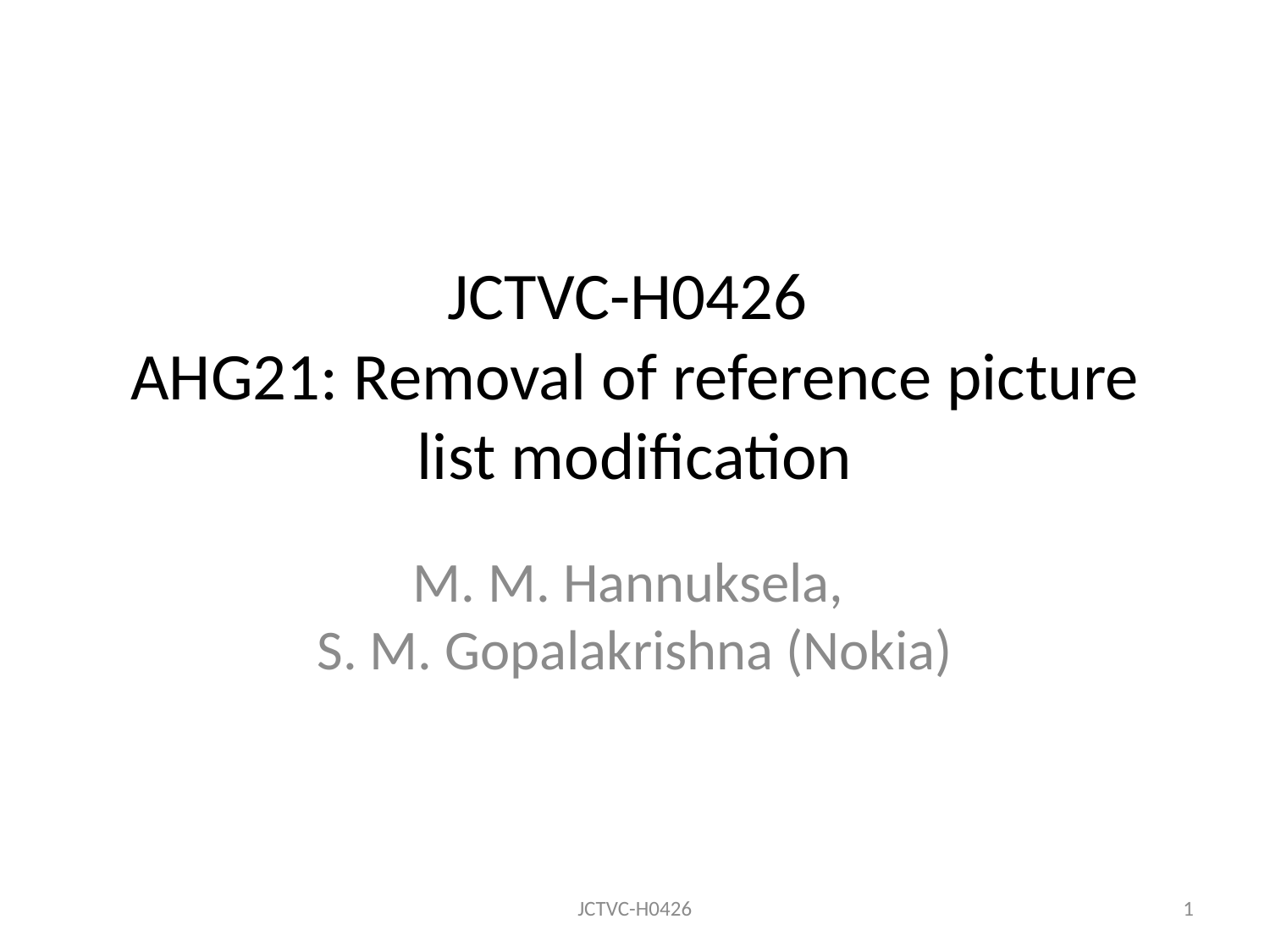

# JCTVC-H0426 AHG21: Removal of reference picture list modification
M. M. Hannuksela,
S. M. Gopalakrishna (Nokia)
JCTVC-H0426
1